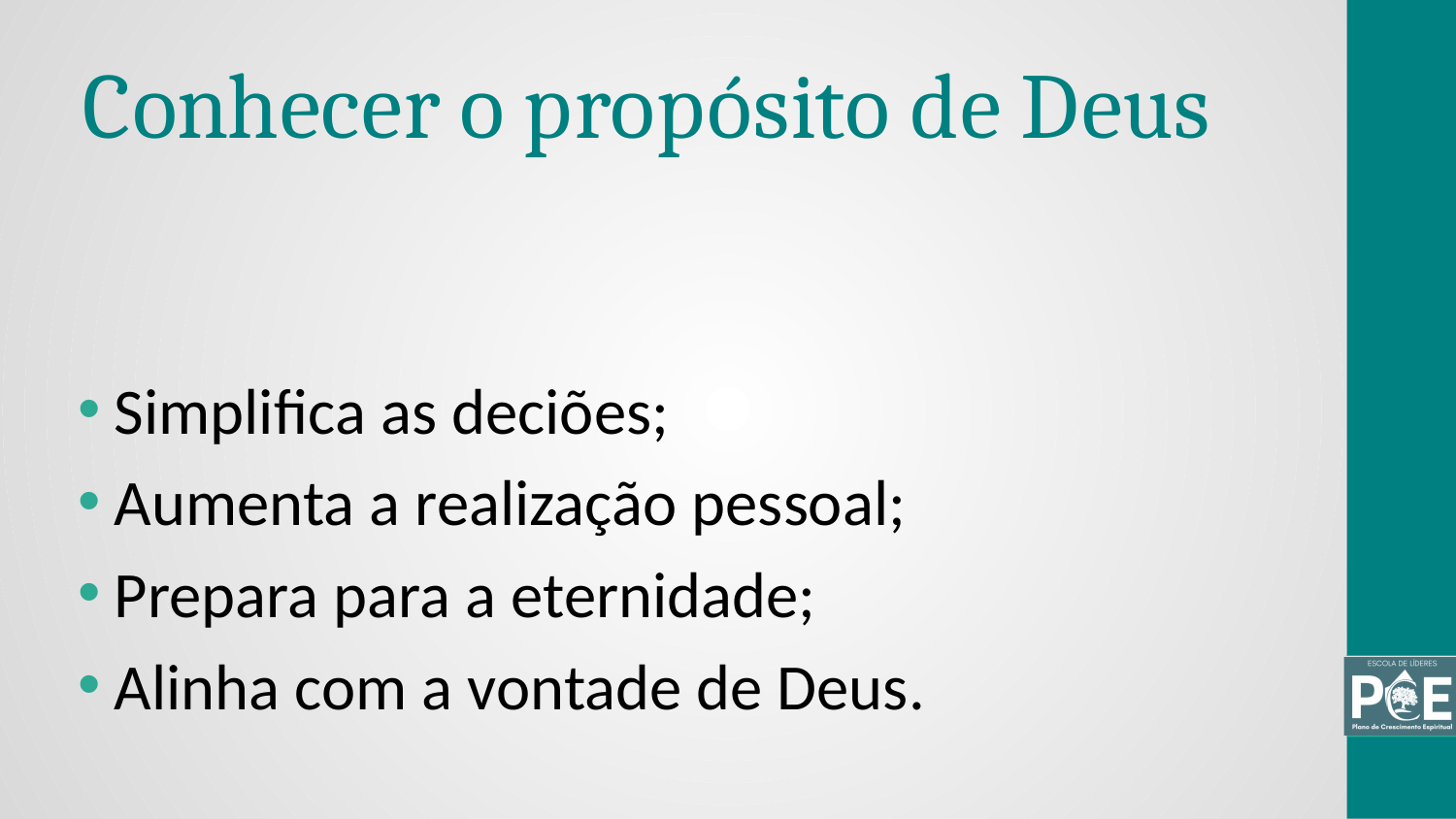

# Conhecer o propósito de Deus

Simplifica as deciões;
Aumenta a realização pessoal;
Prepara para a eternidade;
Alinha com a vontade de Deus.